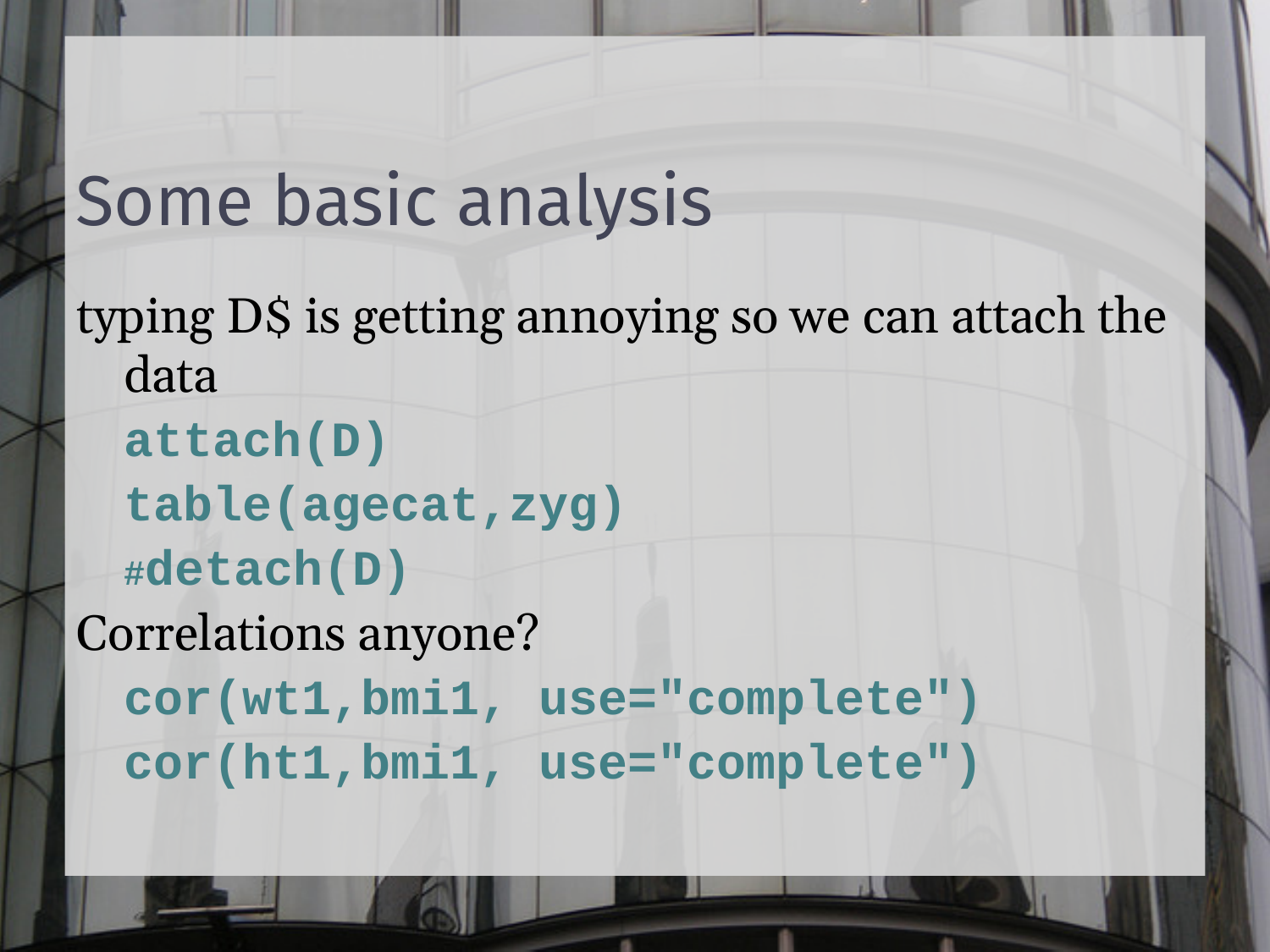

Some basic analysis
typing D$ is getting annoying so we can attach the data
	attach(D)
	table(agecat,zyg)
	#detach(D)
Correlations anyone?
	cor(wt1,bmi1, use="complete")
	cor(ht1,bmi1, use="complete")